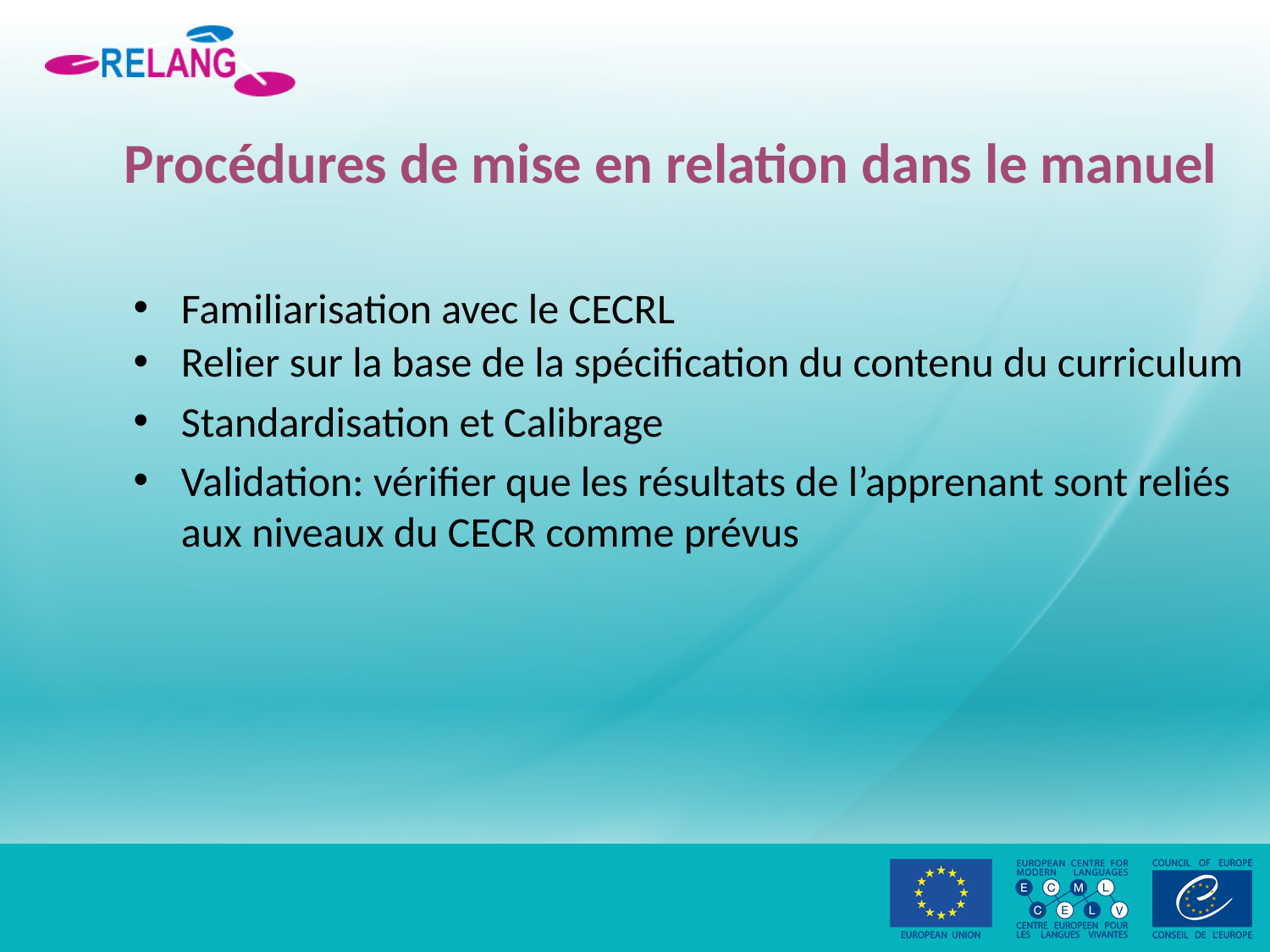

# Procédures de mise en relation dans le manuel
Familiarisation avec le CECRL
Relier sur la base de la spécification du contenu du curriculum
Standardisation et Calibrage
Validation: vérifier que les résultats de l’apprenant sont reliés aux niveaux du CECR comme prévus